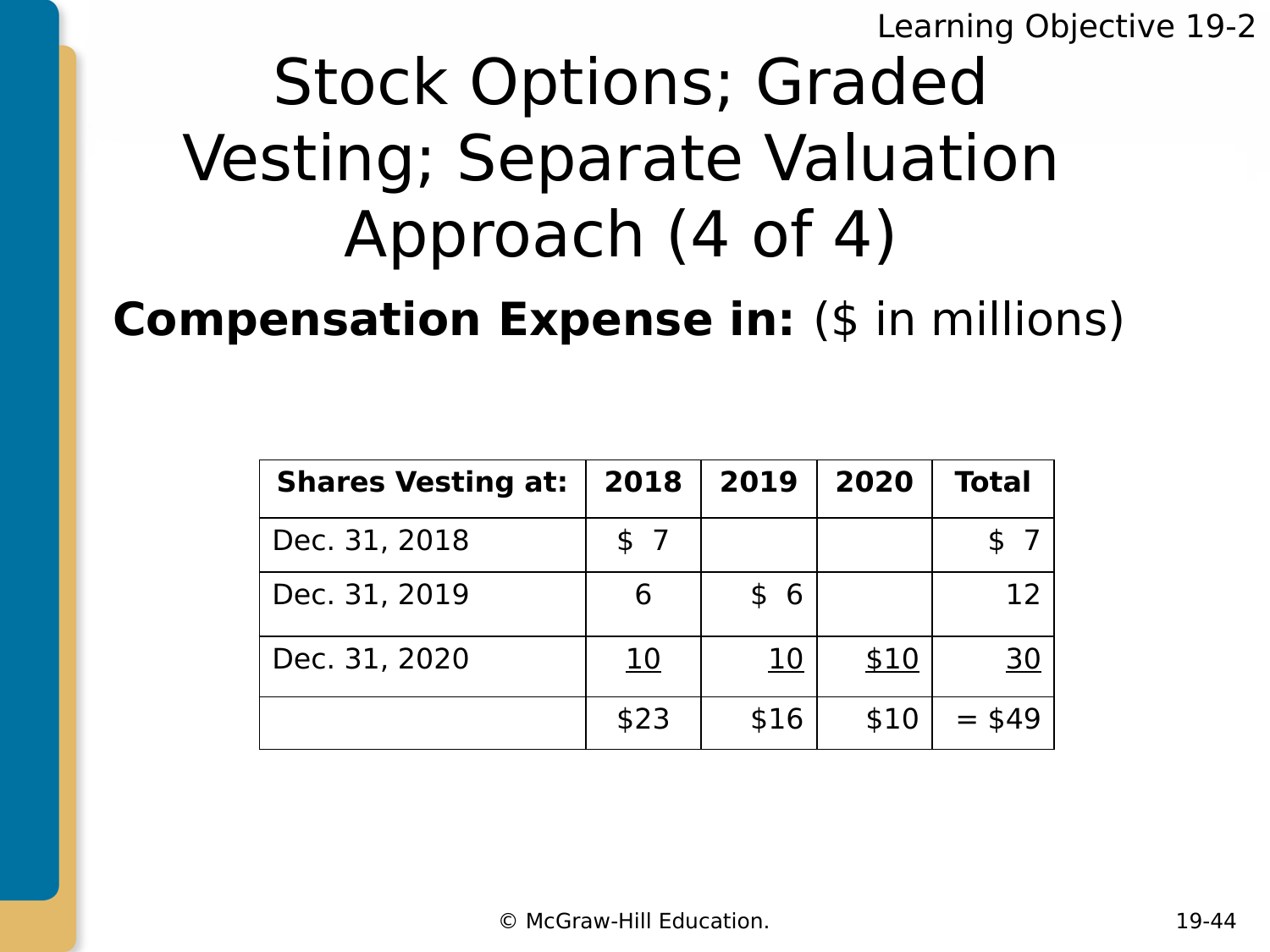

Learning Objective 19-2
# Stock Options; Graded Vesting; Separate Valuation Approach (4 of 4)
Compensation Expense in: ($ in millions)
| Shares Vesting at: | 2018 | 2019 | 2020 | Total |
| --- | --- | --- | --- | --- |
| Dec. 31, 2018 | $ 7 |  |  | $ 7 |
| Dec. 31, 2019 | 6 | $ 6 |  | 12 |
| Dec. 31, 2020 | 10 | 10 | $10 | 30 |
|  | $23 | $16 | $10 | = $49 |